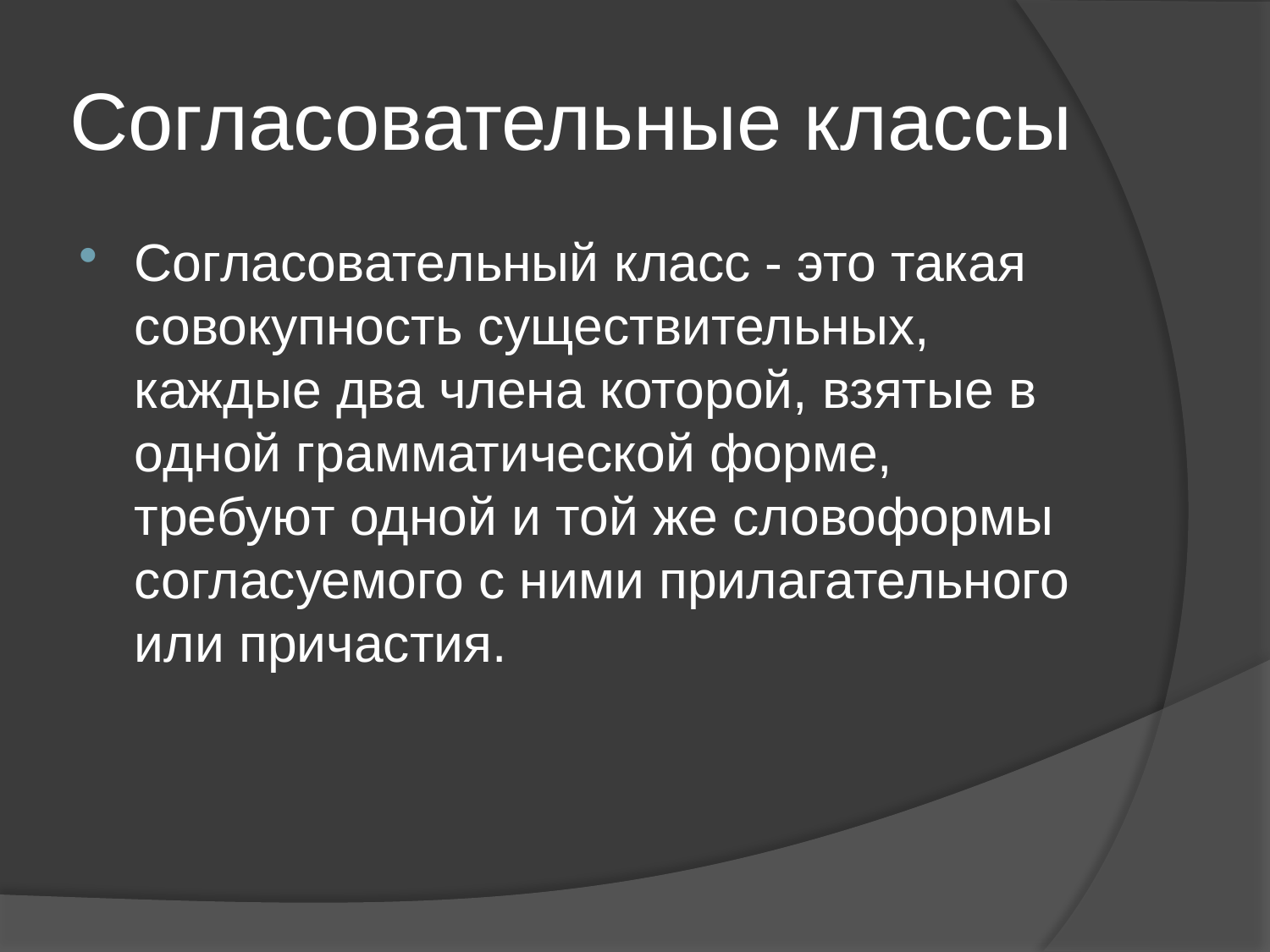

# Согласовательные классы
Согласовательный класс - это такая совокупность существительных, каждые два члена которой, взятые в одной грамматической форме, требуют одной и той же словоформы согласуемого с ними прилагательного или причастия.